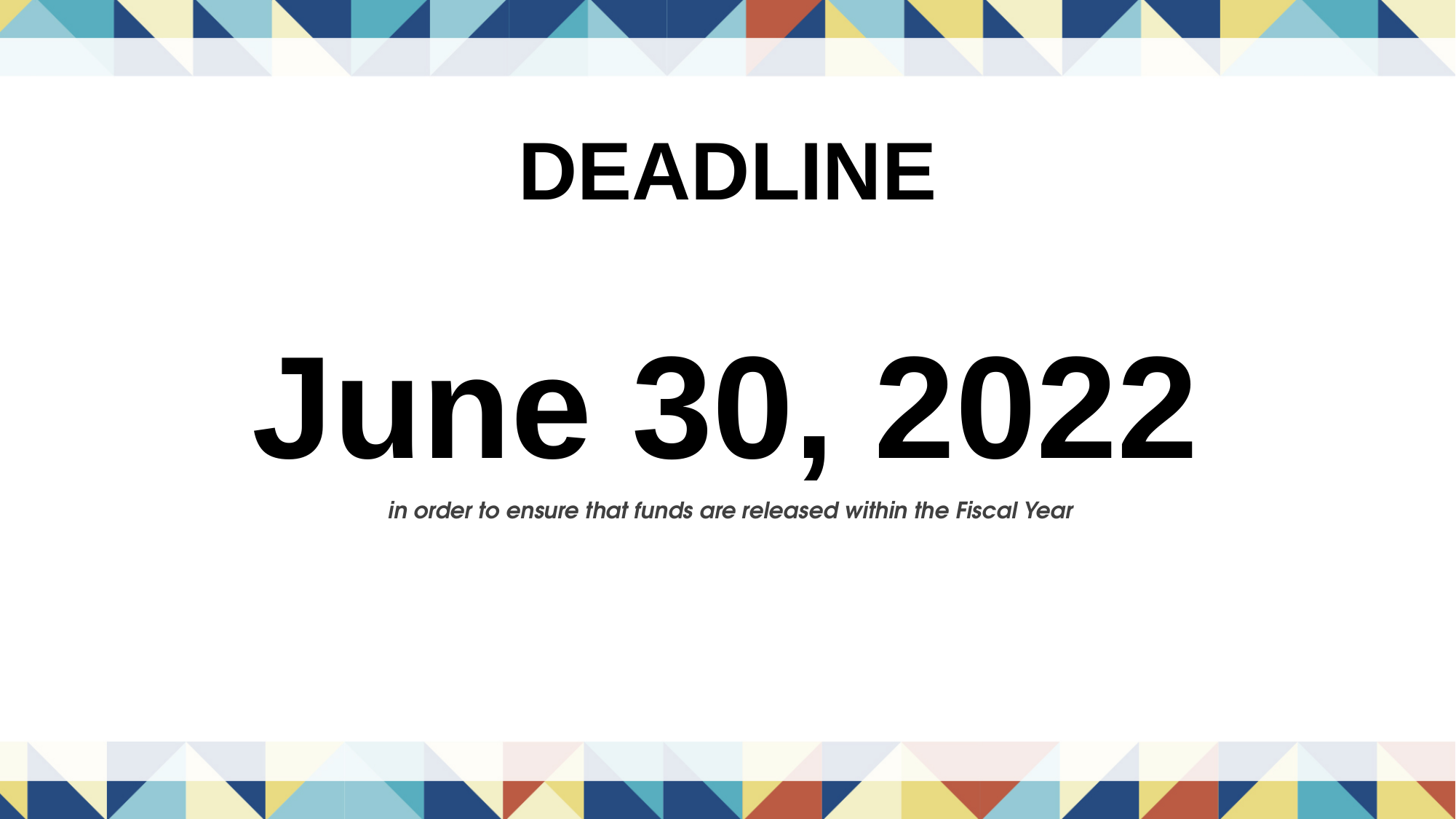

DEADLINE
June 30, 2022
in order to ensure that funds are released within the Fiscal Year